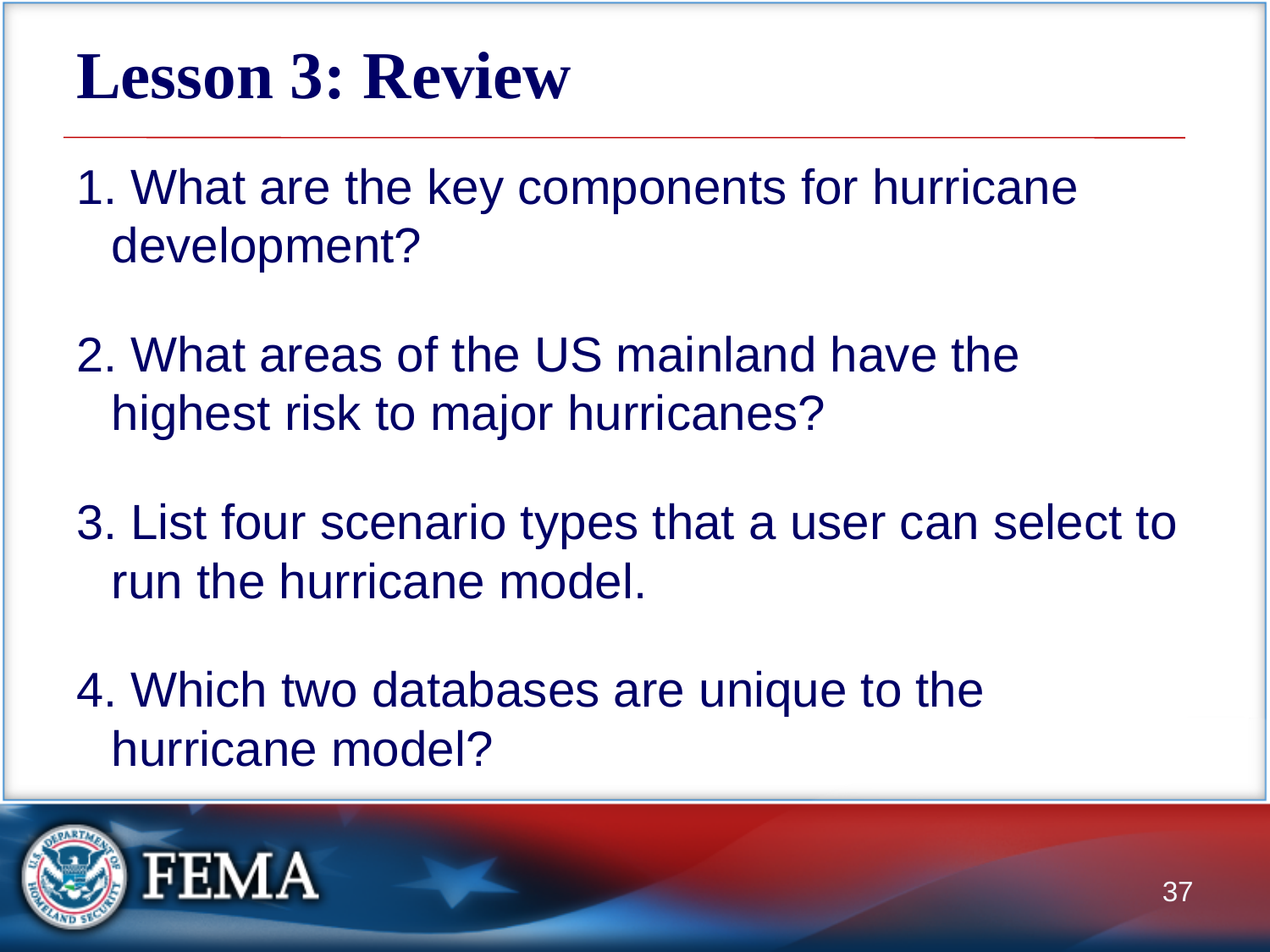

# Lesson 3: Review
 What are the key components for hurricane development?
 What areas of the US mainland have the highest risk to major hurricanes?
 List four scenario types that a user can select to run the hurricane model.
 Which two databases are unique to the hurricane model?
37